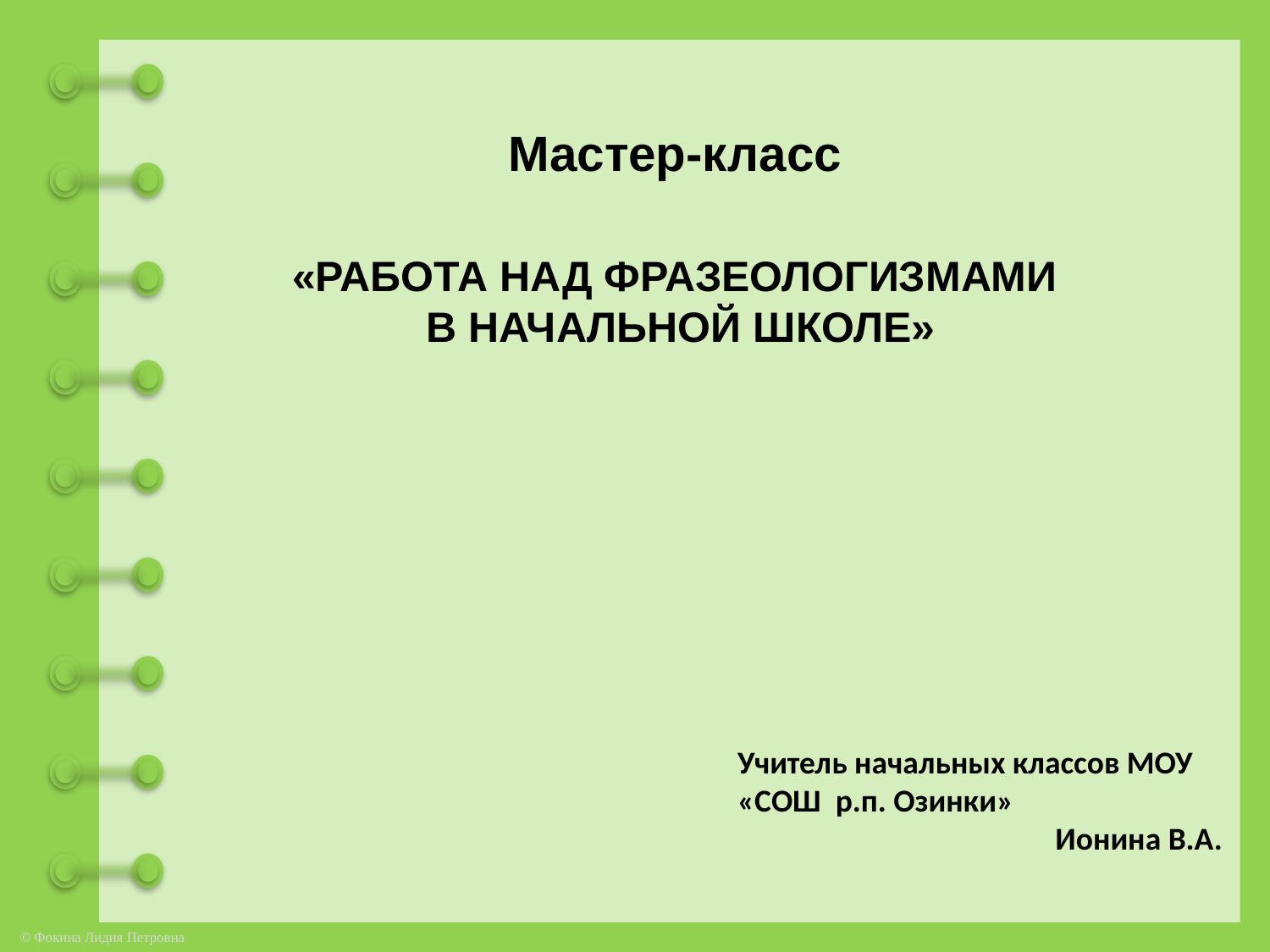

Мастер-класс
«РАБОТА НАД ФРАЗЕОЛОГИЗМАМИ
 В НАЧАЛЬНОЙ ШКОЛЕ»

Учитель начальных классов МОУ  «СОШ  р.п. Озинки»
Ионина В.А.